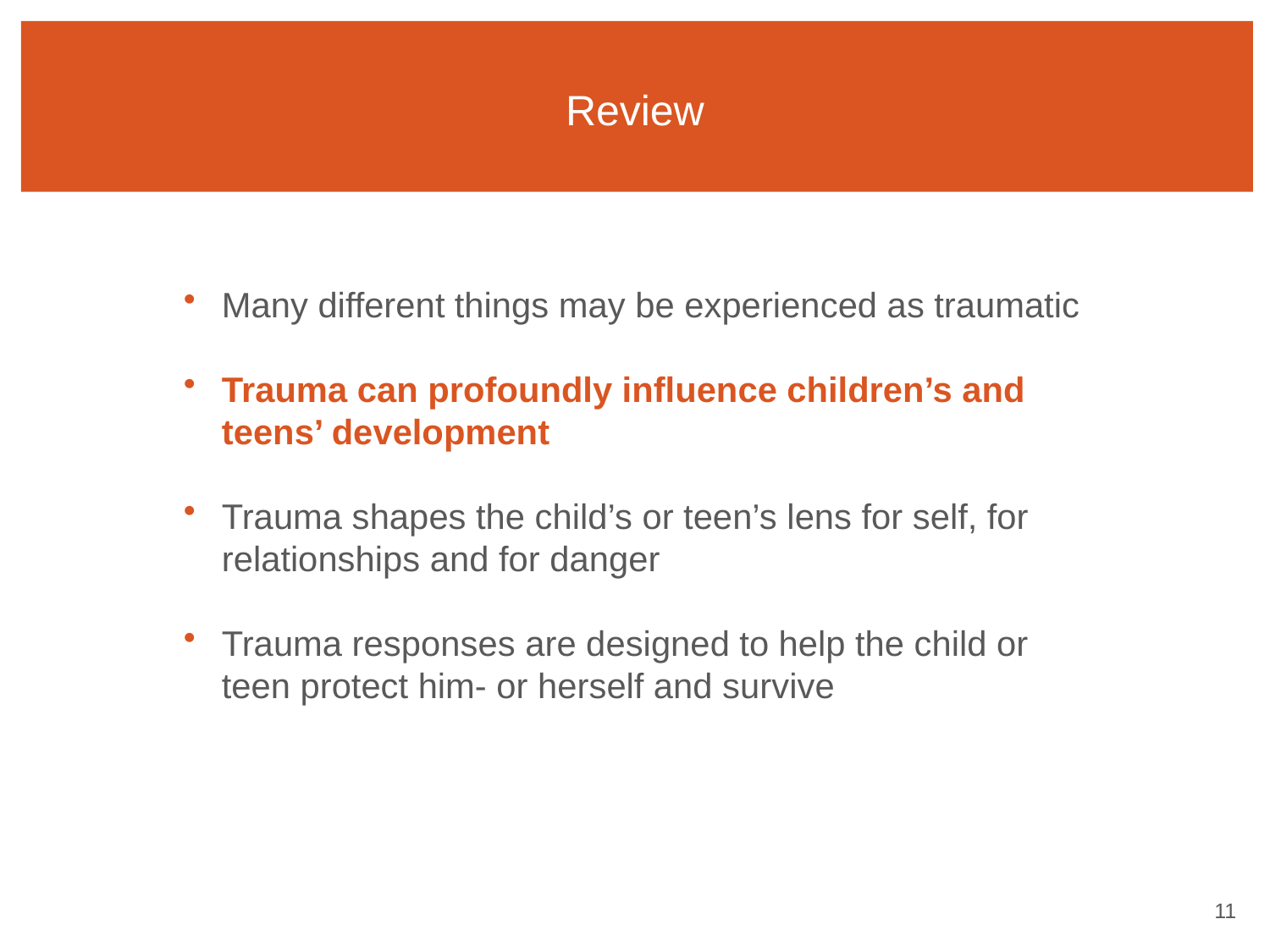

# Review
Many different things may be experienced as traumatic
Trauma can profoundly influence children’s and teens’ development
Trauma shapes the child’s or teen’s lens for self, for relationships and for danger
Trauma responses are designed to help the child or teen protect him- or herself and survive

11